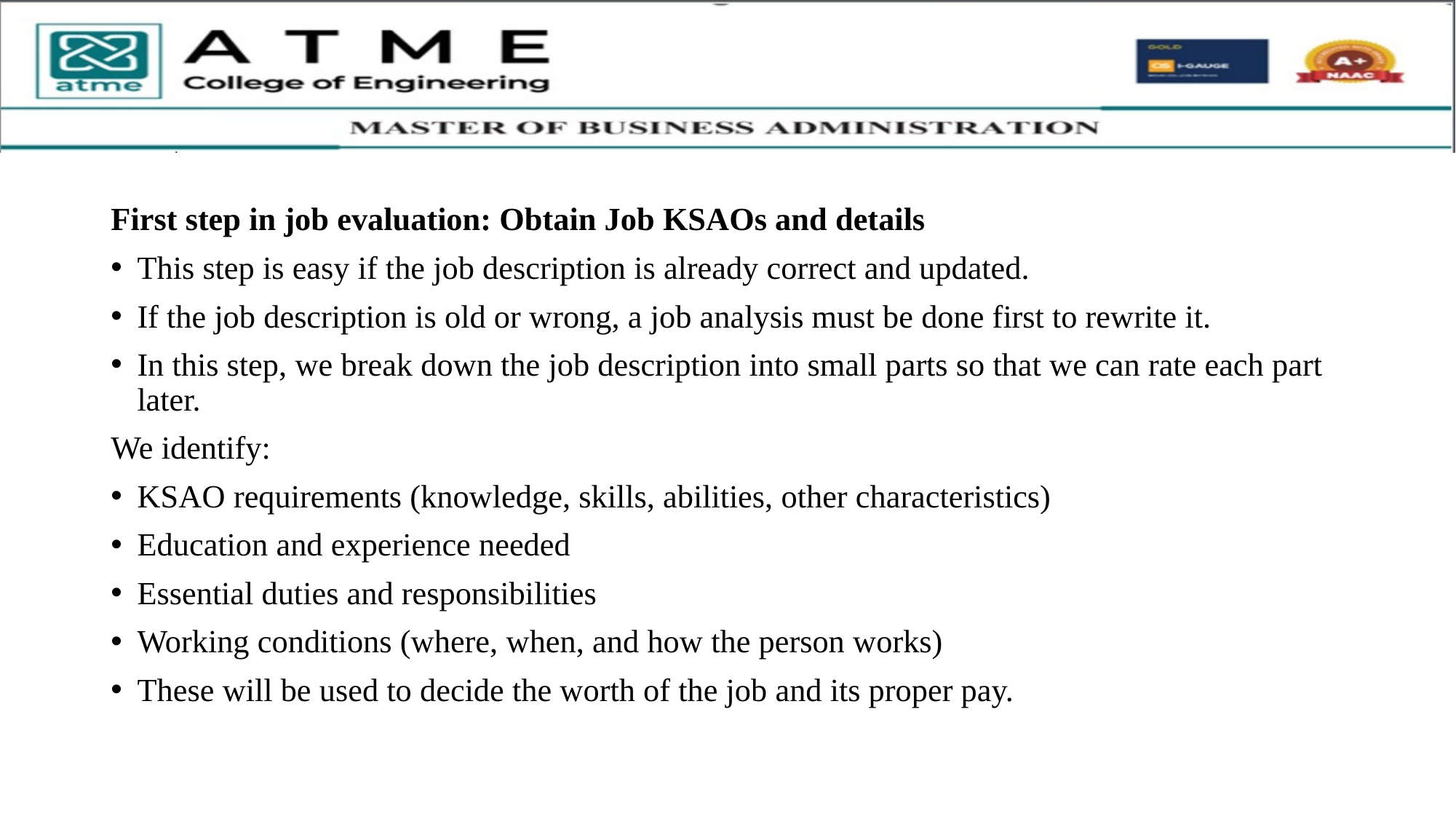

First step in job evaluation: Obtain Job KSAOs and details
This step is easy if the job description is already correct and updated.
If the job description is old or wrong, a job analysis must be done first to rewrite it.
In this step, we break down the job description into small parts so that we can rate each part later.
We identify:
KSAO requirements (knowledge, skills, abilities, other characteristics)
Education and experience needed
Essential duties and responsibilities
Working conditions (where, when, and how the person works)
These will be used to decide the worth of the job and its proper pay.